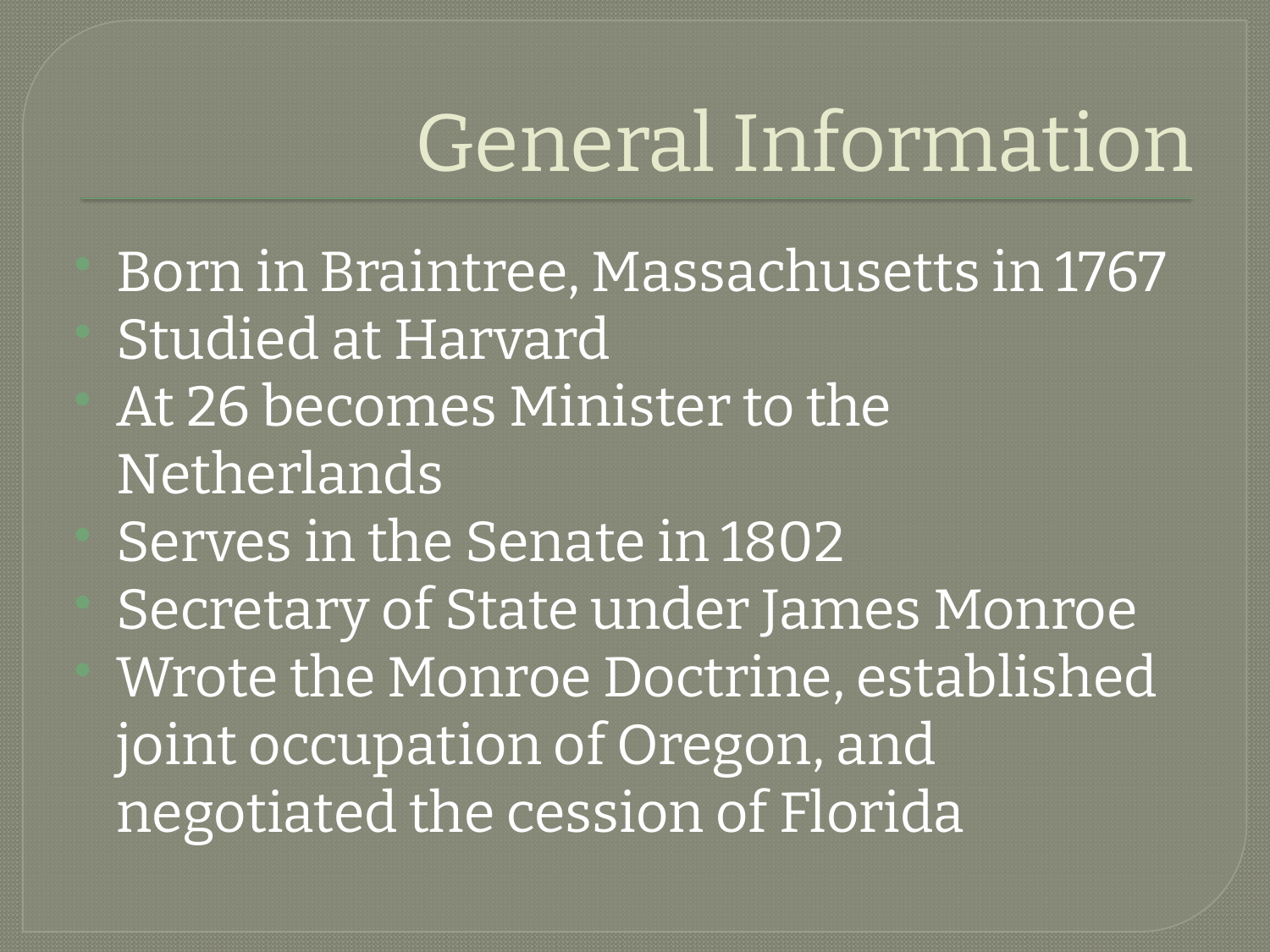

# General Information
Born in Braintree, Massachusetts in 1767
Studied at Harvard
At 26 becomes Minister to the Netherlands
Serves in the Senate in 1802
Secretary of State under James Monroe
Wrote the Monroe Doctrine, established joint occupation of Oregon, and negotiated the cession of Florida